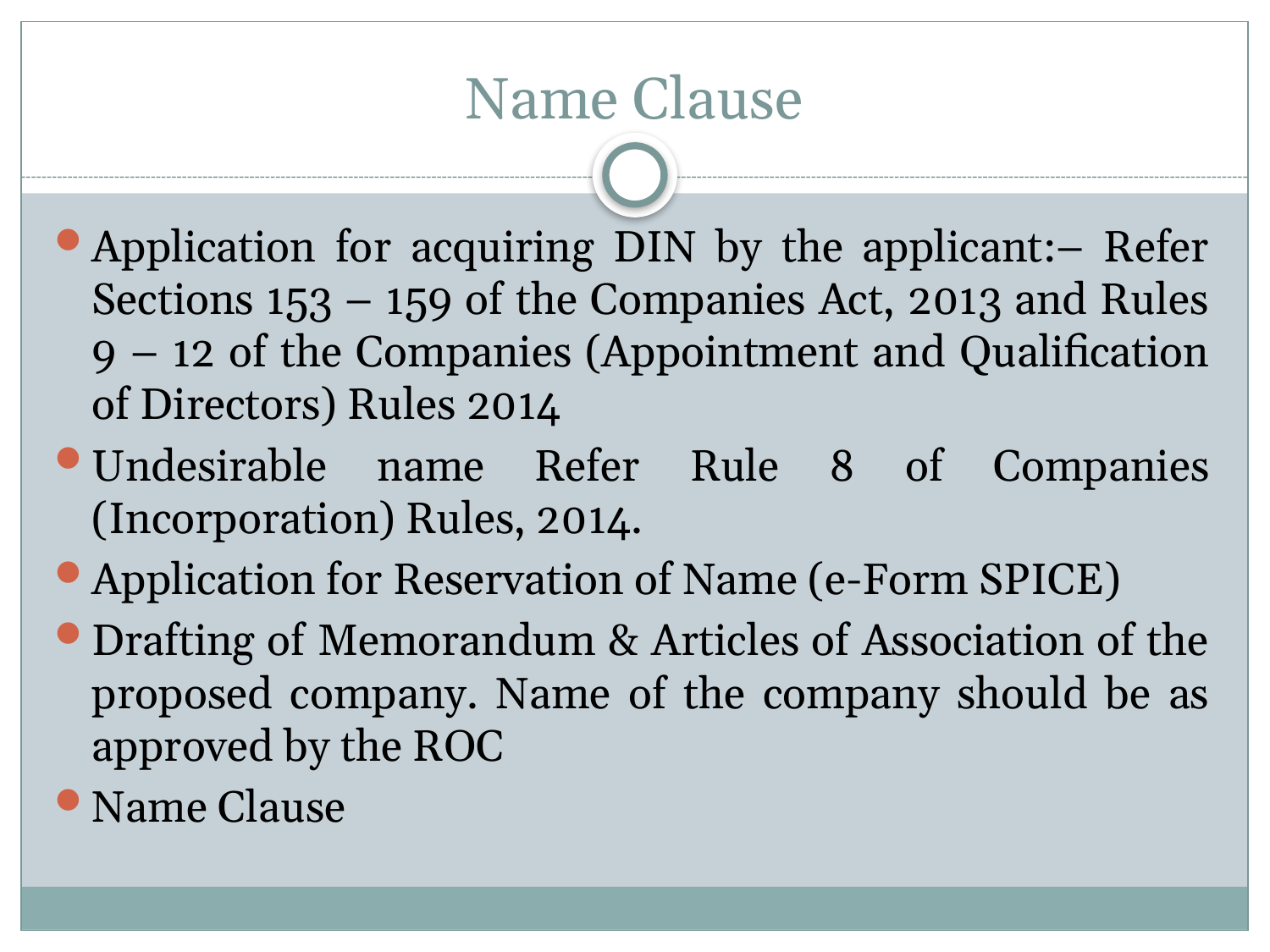

# Name Clause
Application for acquiring DIN by the applicant:– Refer Sections 153 – 159 of the Companies Act, 2013 and Rules 9 – 12 of the Companies (Appointment and Qualification of Directors) Rules 2014
Undesirable name Refer Rule 8 of Companies (Incorporation) Rules, 2014.
Application for Reservation of Name (e-Form SPICE)
Drafting of Memorandum & Articles of Association of the proposed company. Name of the company should be as approved by the ROC
Name Clause